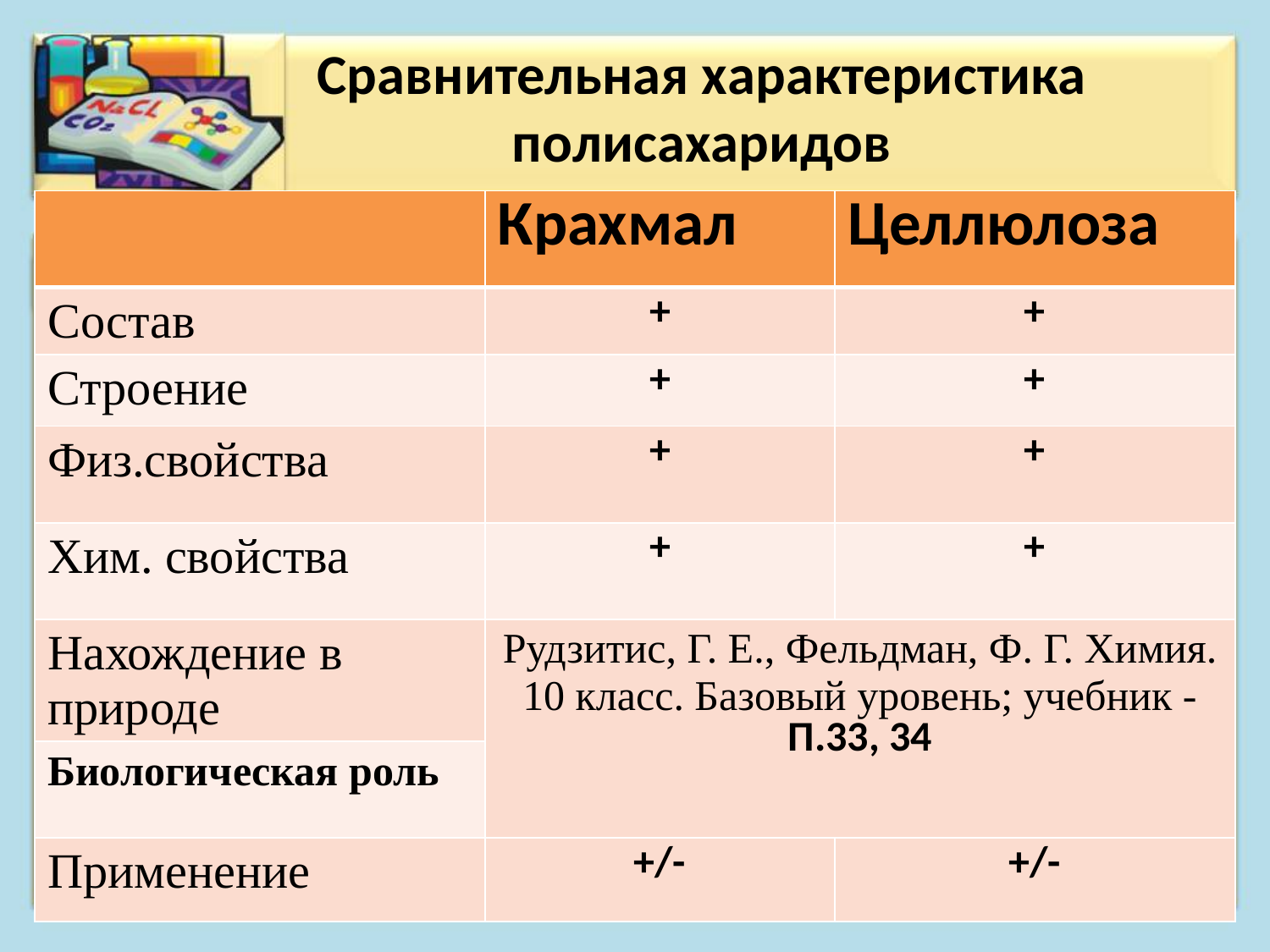

# Сравнительная характеристика полисахаридов
|  | Крахмал | Целлюлоза |
| --- | --- | --- |
| Состав | + | + |
| Строение | + | + |
| Физ.свойства | + | + |
| Хим. свойства | + | + |
| Нахождение в природе | Рудзитис, Г. Е., Фельдман, Ф. Г. Химия. 10 класс. Базовый уровень; учебник - П.33, 34 |  |
| Биологическая роль |  |  |
| Применение | +/- | +/- |